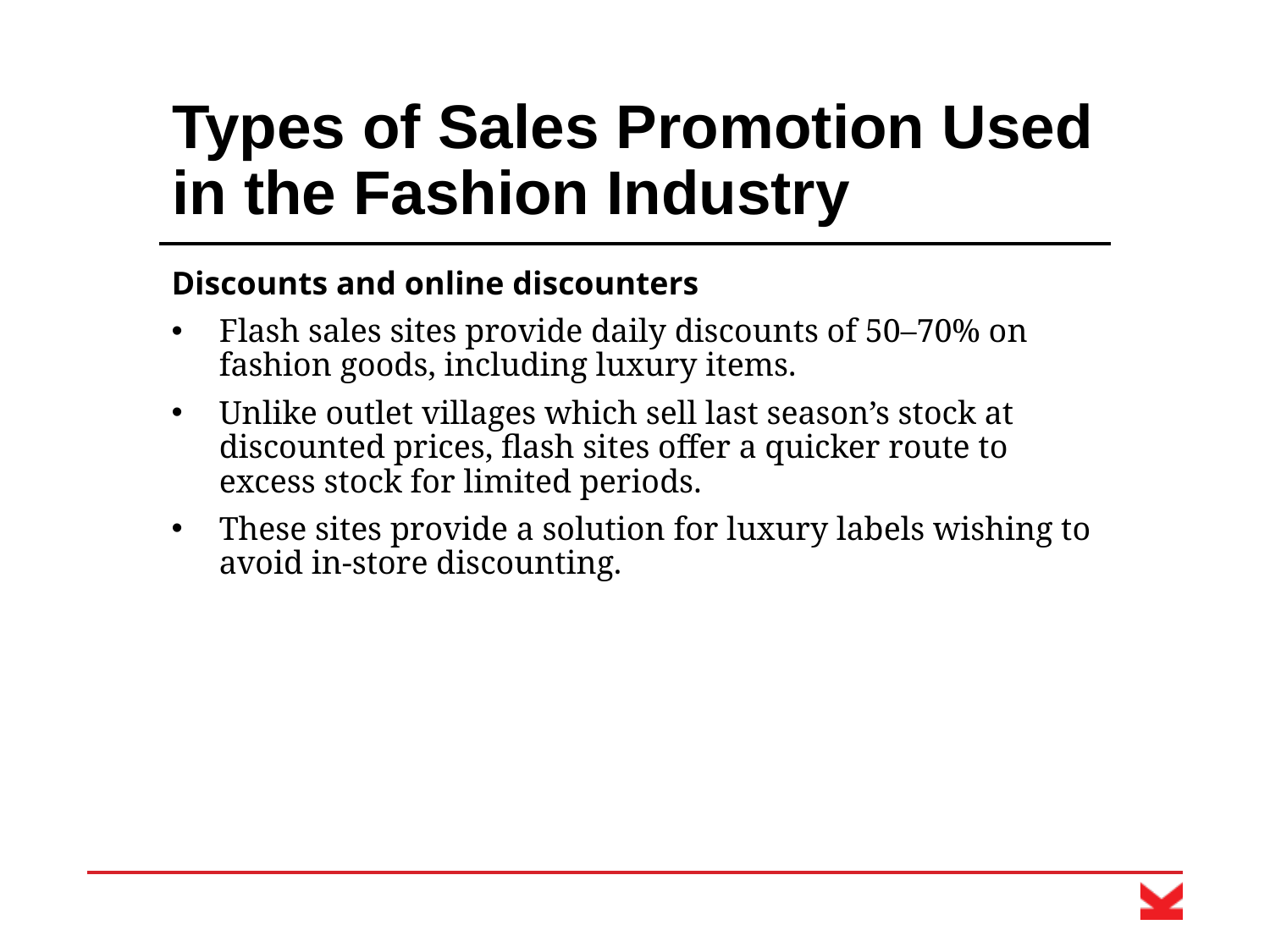

# Types of Sales Promotion Used in the Fashion Industry
Discounts and online discounters
Flash sales sites provide daily discounts of 50–70% on fashion goods, including luxury items.
Unlike outlet villages which sell last season’s stock at discounted prices, flash sites offer a quicker route to excess stock for limited periods.
These sites provide a solution for luxury labels wishing to avoid in-store discounting.